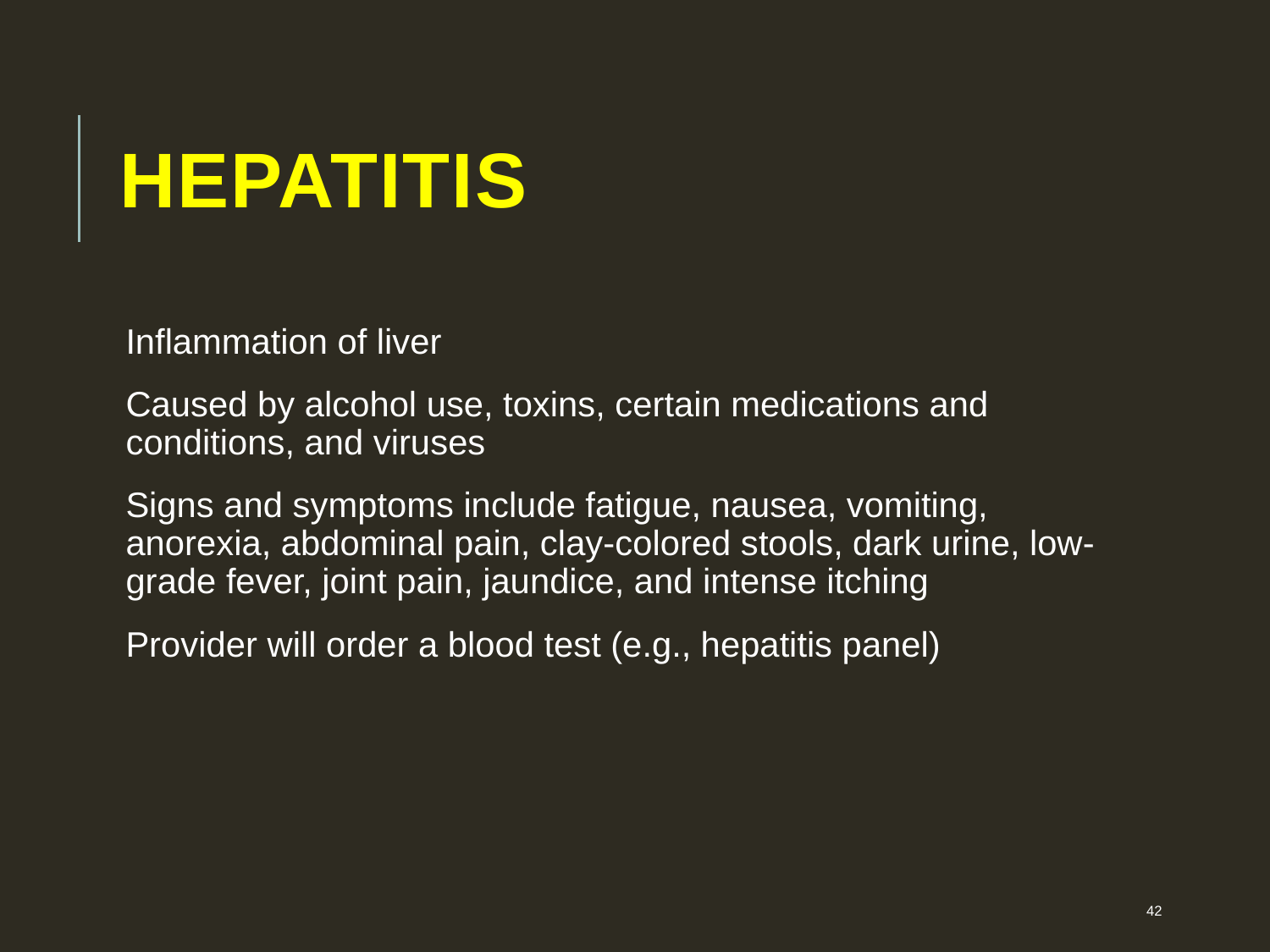

# Hepatitis
Inflammation of liver
Caused by alcohol use, toxins, certain medications and conditions, and viruses
Signs and symptoms include fatigue, nausea, vomiting, anorexia, abdominal pain, clay-colored stools, dark urine, low-grade fever, joint pain, jaundice, and intense itching
Provider will order a blood test (e.g., hepatitis panel)
 42